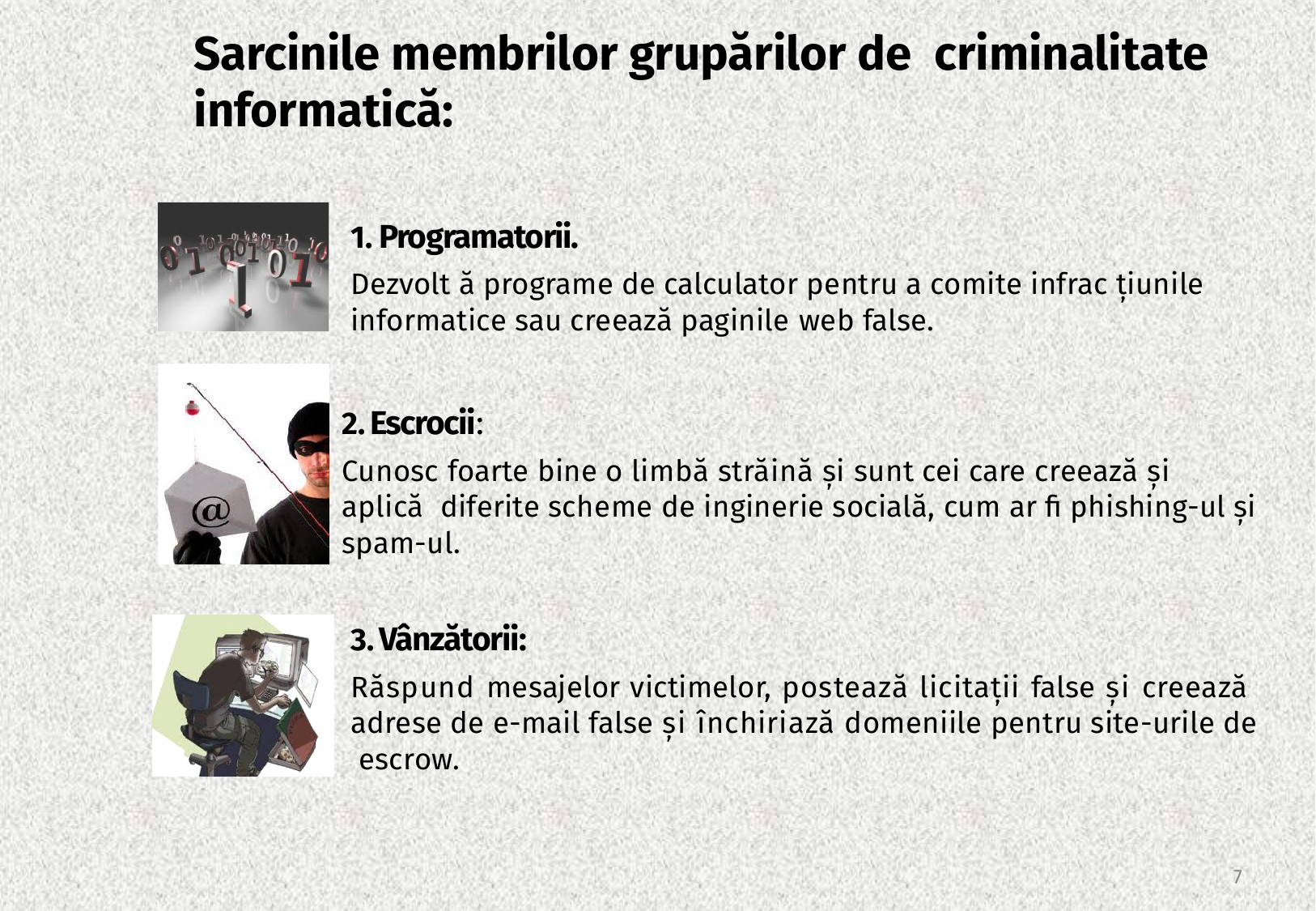

# Sarcinile membrilor grupărilor de  criminalitate informatică:

Programatorii.
Dezvolt ă programe de calculator pentru a comite infrac țiunile  informatice sau creează paginile web false.

Escrocii:
Cunosc foarte bine o limbă străină și sunt cei care creează și aplică  diferite scheme de inginerie socială, cum ar fi phishing-ul și spam-ul.

Vânzătorii:
Răspund mesajelor victimelor, postează licitații false și creează  adrese de e-mail false și închiriază domeniile pentru site-urile de  escrow.

7